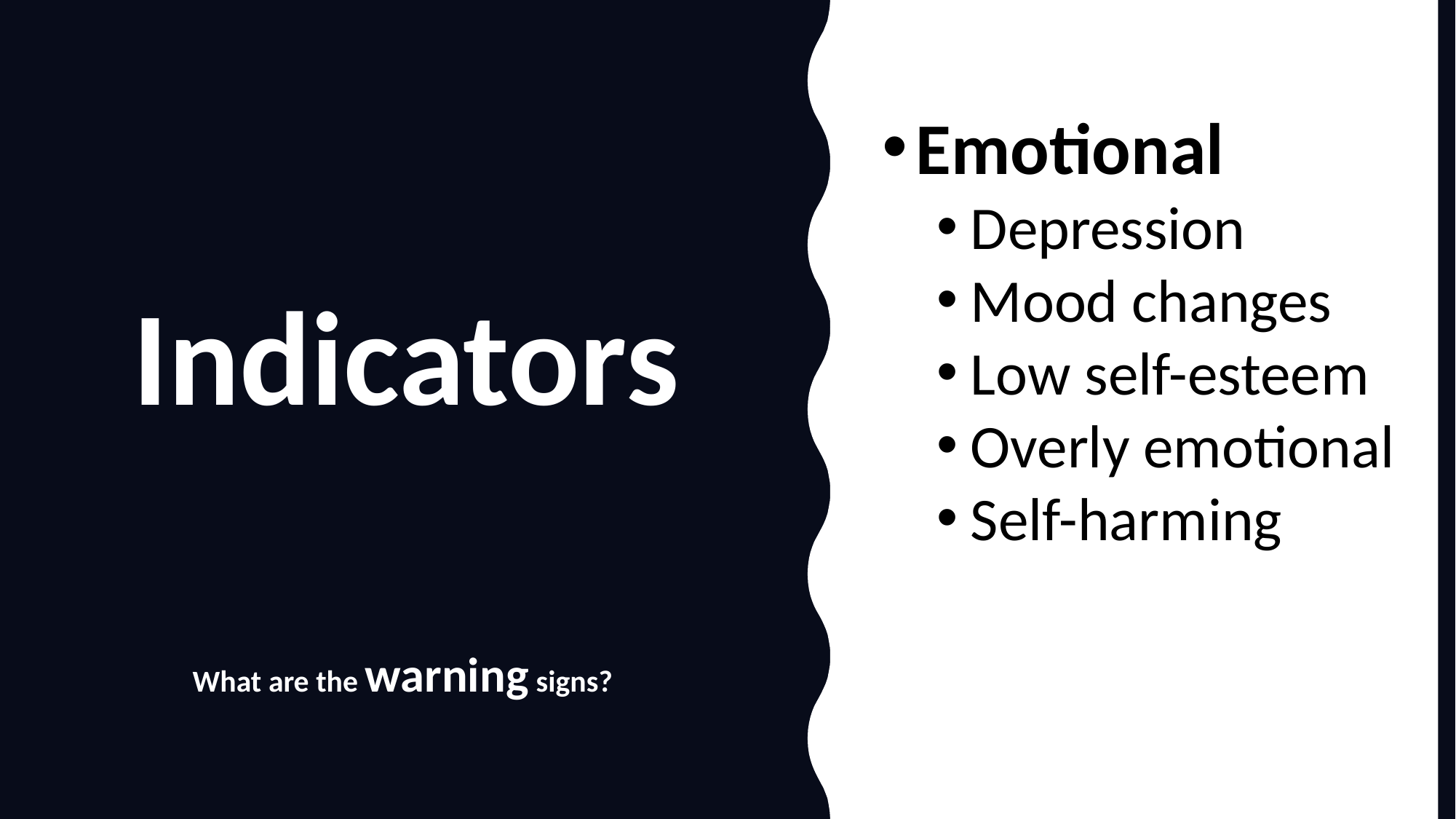

Emotional
Depression
Mood changes
Low self-esteem
Overly emotional
Self-harming
# Indicators
What are the warning signs?
This Photo by Unknown Author is licensed under CC BY-SA-NC
This Photo by Unknown Author is licensed under CC BY-SA-NC